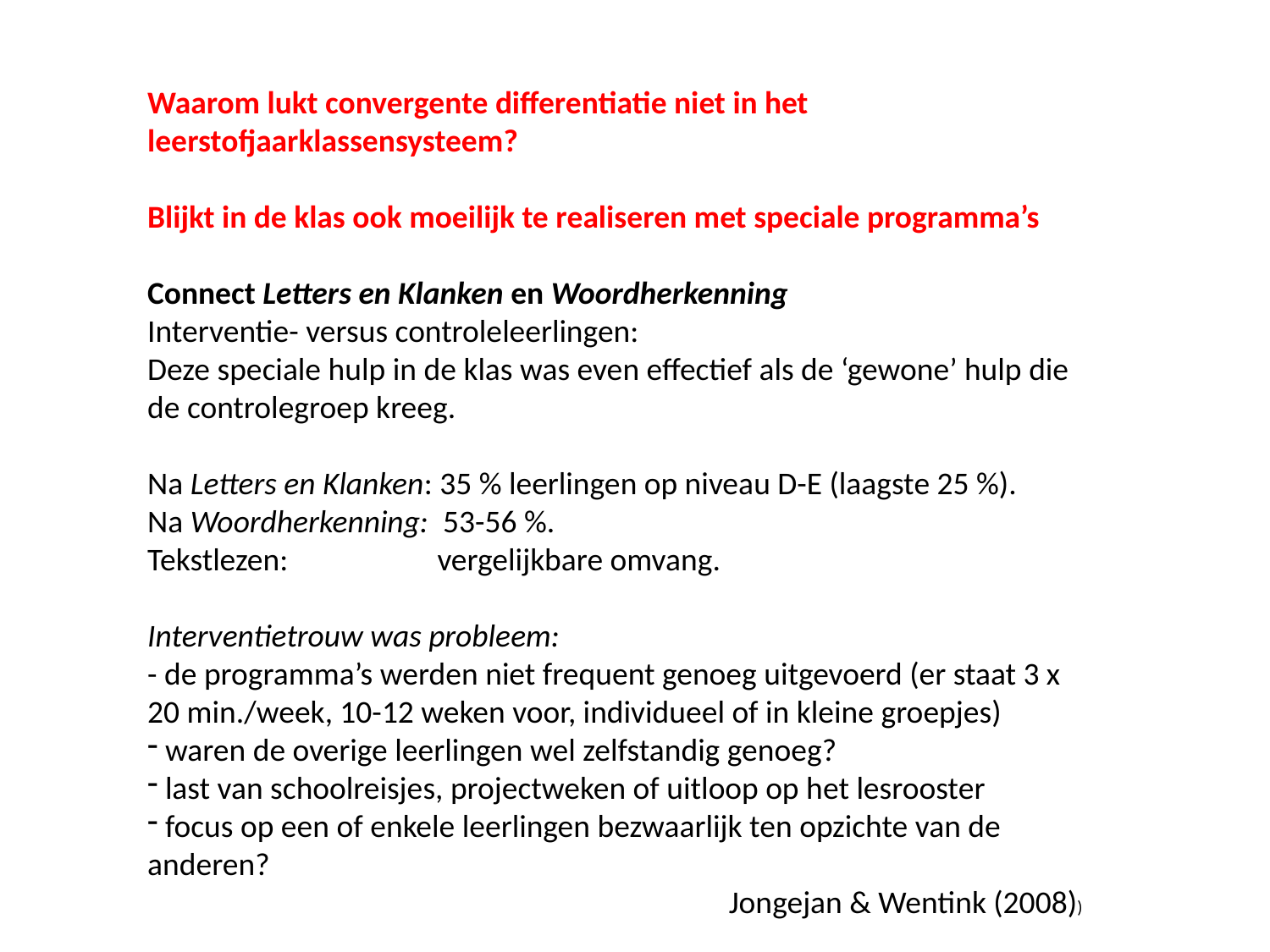

Waarom lukt convergente differentiatie niet in het leerstofjaarklassensysteem?

Blijkt in de klas ook moeilijk te realiseren met speciale programma’s

Connect Letters en Klanken en Woordherkenning
Interventie- versus controleleerlingen:
Deze speciale hulp in de klas was even effectief als de ‘gewone’ hulp die de controlegroep kreeg.

Na Letters en Klanken: 35 % leerlingen op niveau D-E (laagste 25 %).
Na Woordherkenning:  53-56 %.
Tekstlezen:	     vergelijkbare omvang.

Interventietrouw was probleem:
- de programma’s werden niet frequent genoeg uitgevoerd (er staat 3 x 20 min./week, 10-12 weken voor, individueel of in kleine groepjes)
 waren de overige leerlingen wel zelfstandig genoeg?
 last van schoolreisjes, projectweken of uitloop op het lesrooster
 focus op een of enkele leerlingen bezwaarlijk ten opzichte van de anderen?
Jongejan & Wentink (2008))